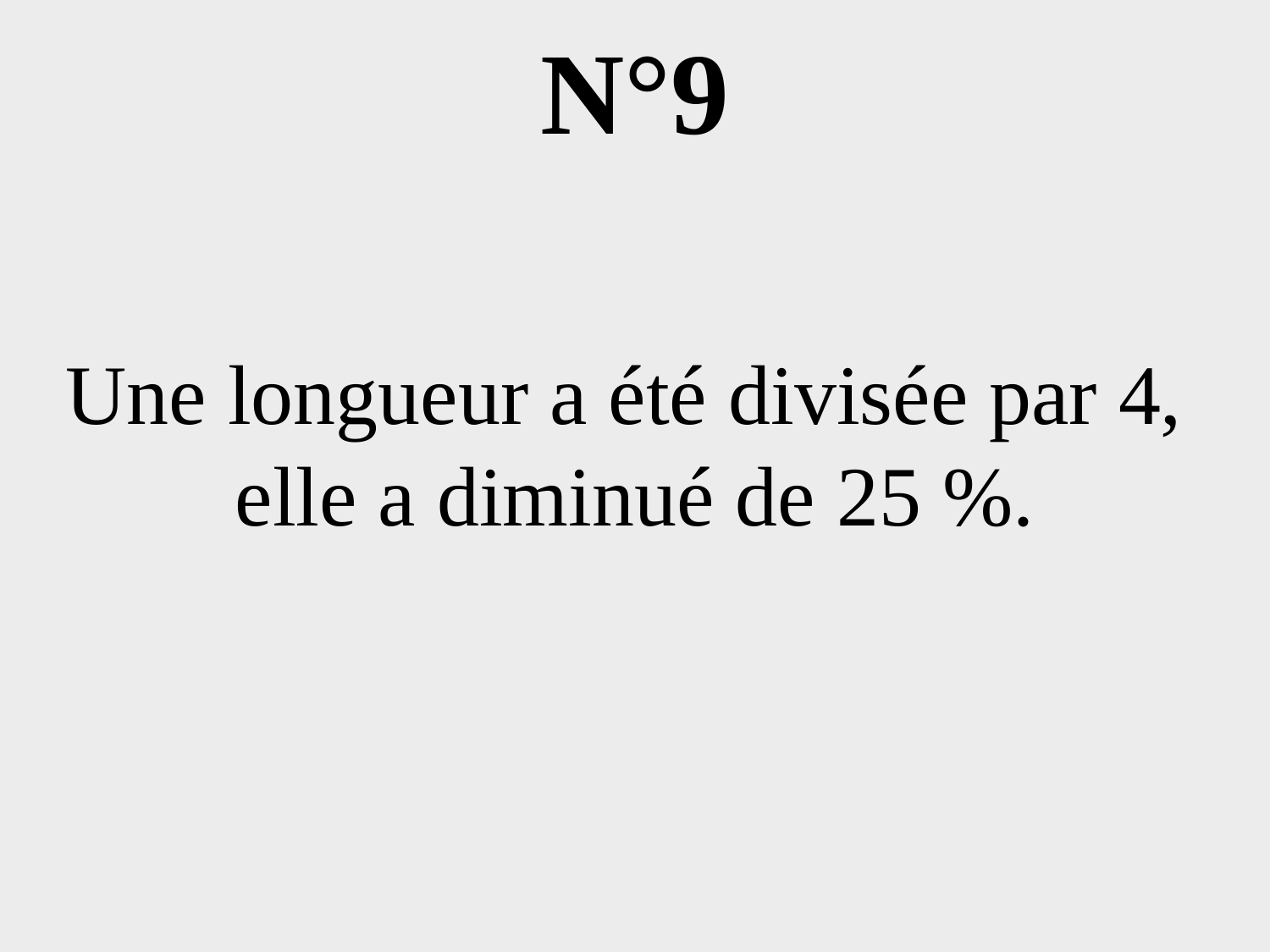

# N°9
Une longueur a été divisée par 4,
elle a diminué de 25 %.